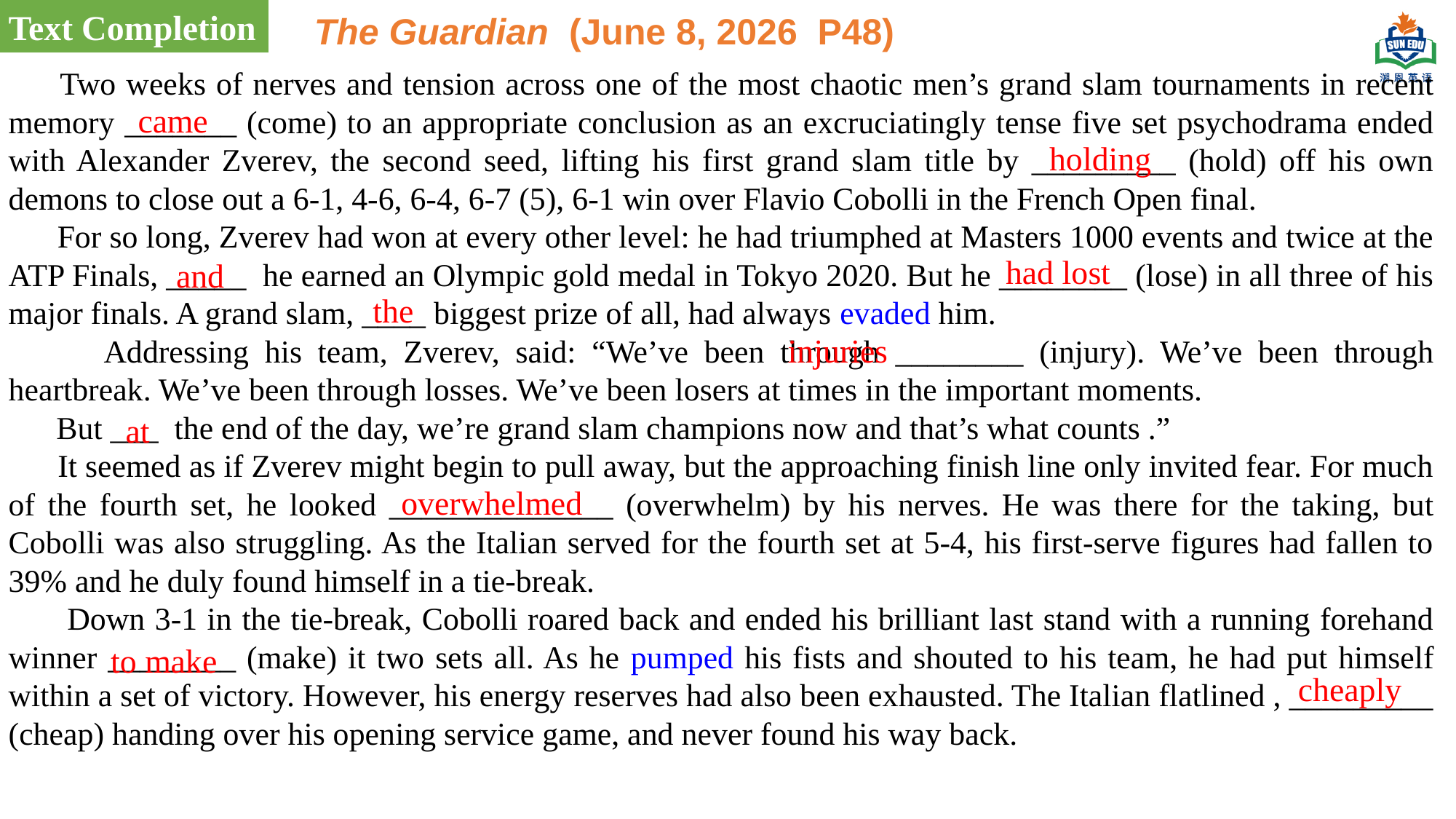

Text Completion
 The Guardian  (June 8, 2026  P48)
     Two weeks of nerves and tension across one of the most chaotic men’s grand slam tournaments in recent memory _______ (come) to an appropriate conclusion as an excruciatingly tense five set psychodrama ended with Alexander Zverev, the second seed, lifting his first grand slam title by _________ (hold) off his own demons to close out a 6-1, 4-6, 6-4, 6-7 (5), 6-1 win over Flavio Cobolli in the French Open final.
      For so long, Zverev had won at every other level: he had triumphed at Masters 1000 events and twice at the ATP Finals, _____  he earned an Olympic gold medal in Tokyo 2020. But he ________ (lose) in all three of his major finals. A grand slam, ____ biggest prize of all, had always evaded him.
      Addressing his team, Zverev, said: “We’ve been through ________ (injury). We’ve been through heartbreak. We’ve been through losses. We’ve been losers at times in the important moments.
      But ___  the end of the day, we’re grand slam champions now and that’s what counts .”
      It seemed as if Zverev might begin to pull away, but the approaching finish line only invited fear. For much of the fourth set, he looked ______________ (overwhelm) by his nerves. He was there for the taking, but Cobolli was also struggling. As the Italian served for the fourth set at 5-4, his first-serve figures had fallen to 39% and he duly found himself in a tie-break.
      Down 3-1 in the tie-break, Cobolli roared back and ended his brilliant last stand with a running forehand winner ________ (make) it two sets all. As he pumped his fists and shouted to his team, he had put himself within a set of victory. However, his energy reserves had also been exhausted. The Italian flatlined , _________ (cheap) handing over his opening service game, and never found his way back.

came
holding
 had lost
and
the
injuries
at
overwhelmed
to make
cheaply